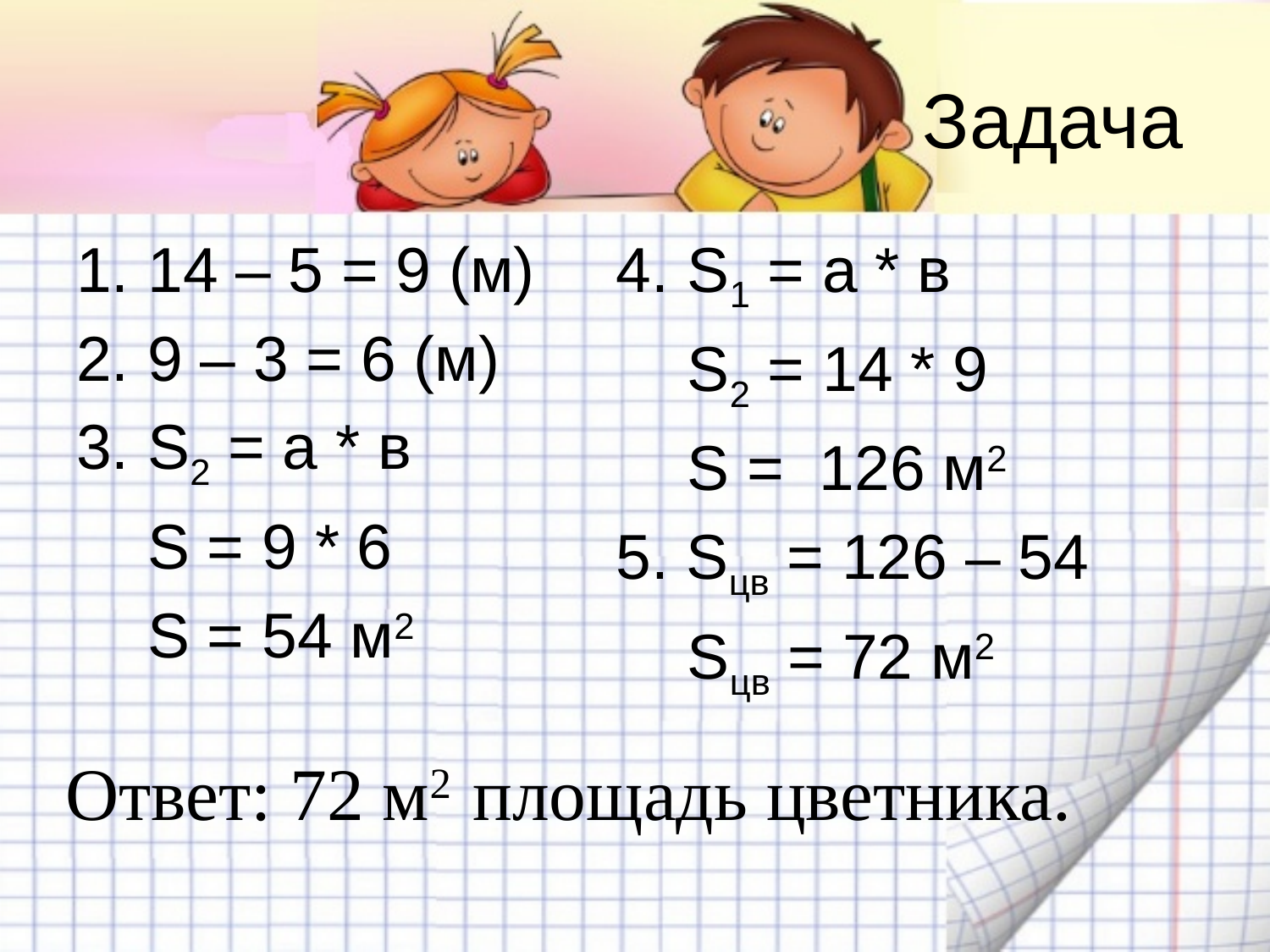

# Задача
14 – 5 = 9 (м)
9 – 3 = 6 (м)
S2 = а * в
	S = 9 * 6
	S = 54 м2

S1 = а * в
	S2 = 14 * 9
	S =  126 м2
5. Sцв = 126 – 54
	Sцв = 72 м2
Ответ: 72 м2  площадь цветника.